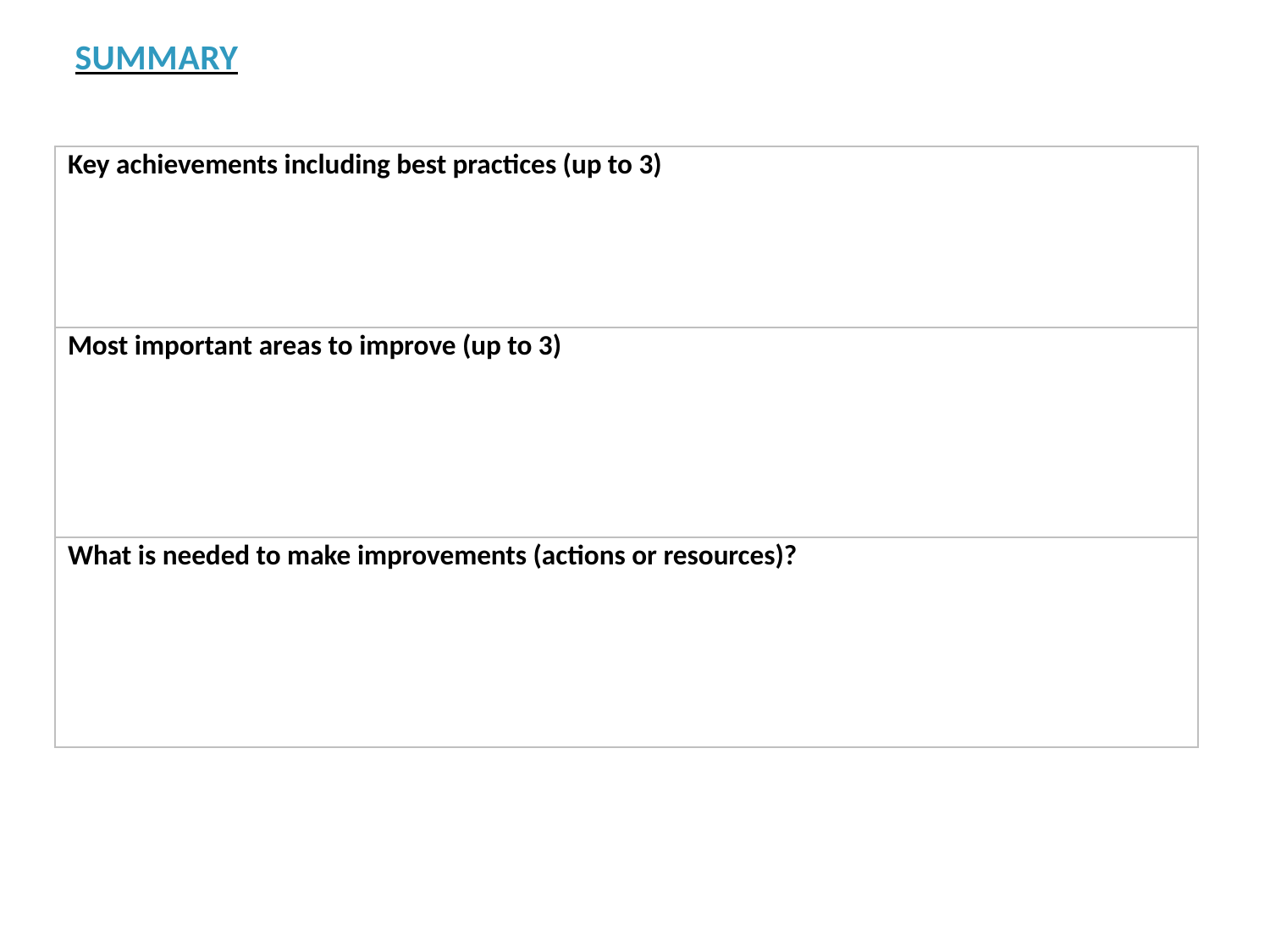

SUMMARY
| Key achievements including best practices (up to 3) |
| --- |
| Most important areas to improve (up to 3) |
| What is needed to make improvements (actions or resources)? |